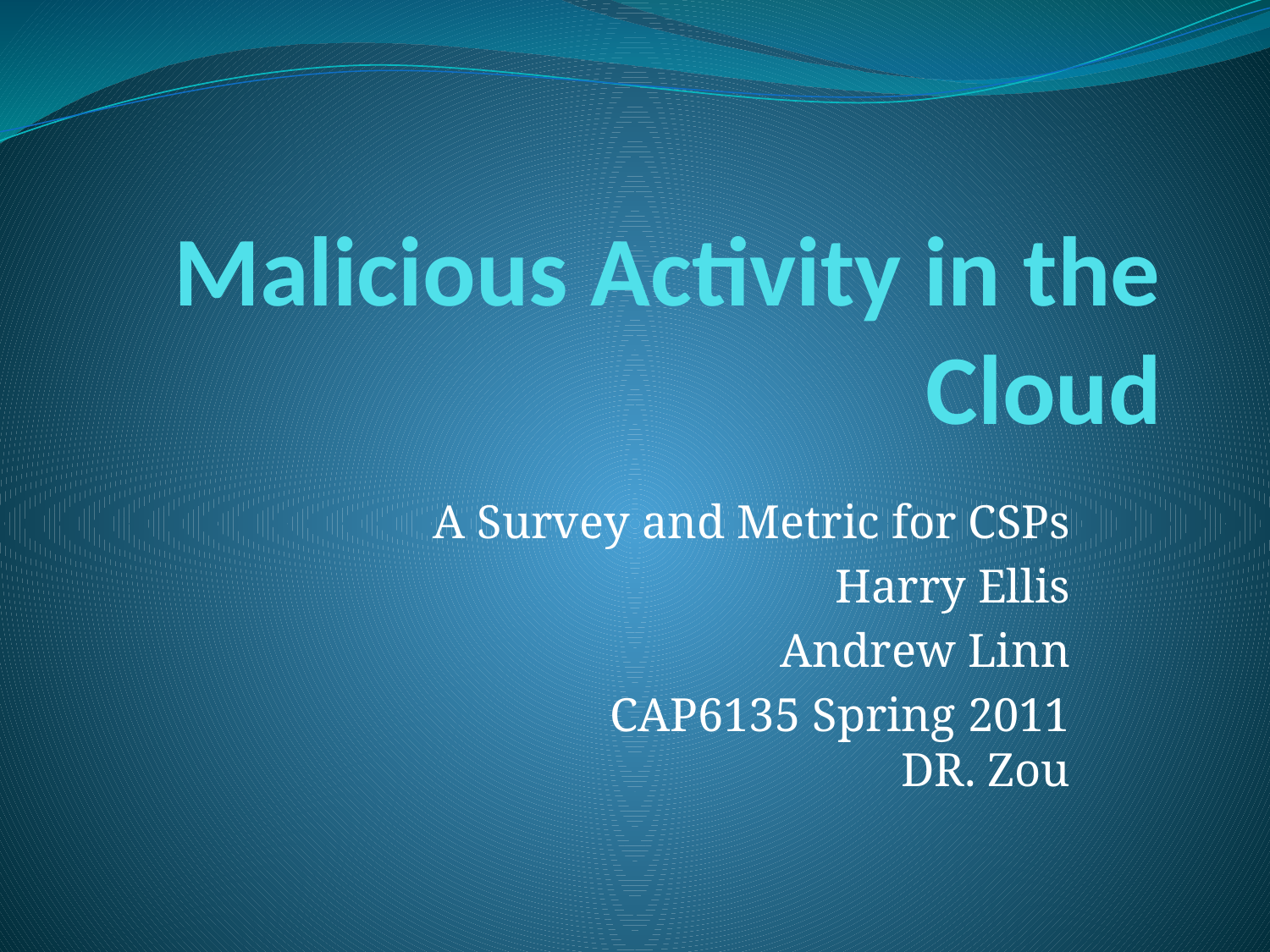

# Malicious Activity in the Cloud
A Survey and Metric for CSPs
Harry Ellis
Andrew Linn
CAP6135 Spring 2011
DR. Zou